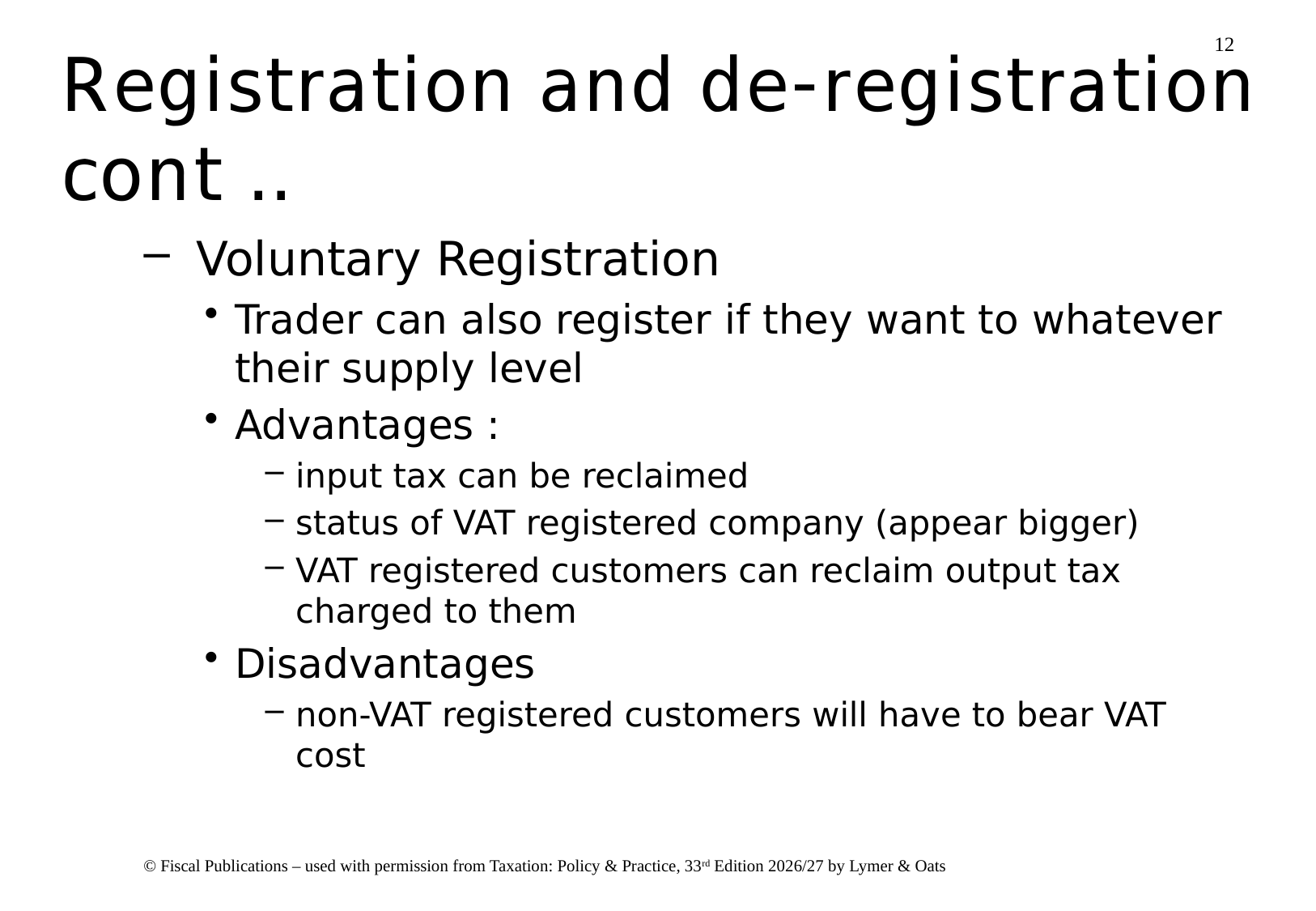

# Registration and de-registration cont ..
 Voluntary Registration
Trader can also register if they want to whatever their supply level
Advantages :
input tax can be reclaimed
status of VAT registered company (appear bigger)
VAT registered customers can reclaim output tax charged to them
Disadvantages
non-VAT registered customers will have to bear VAT cost